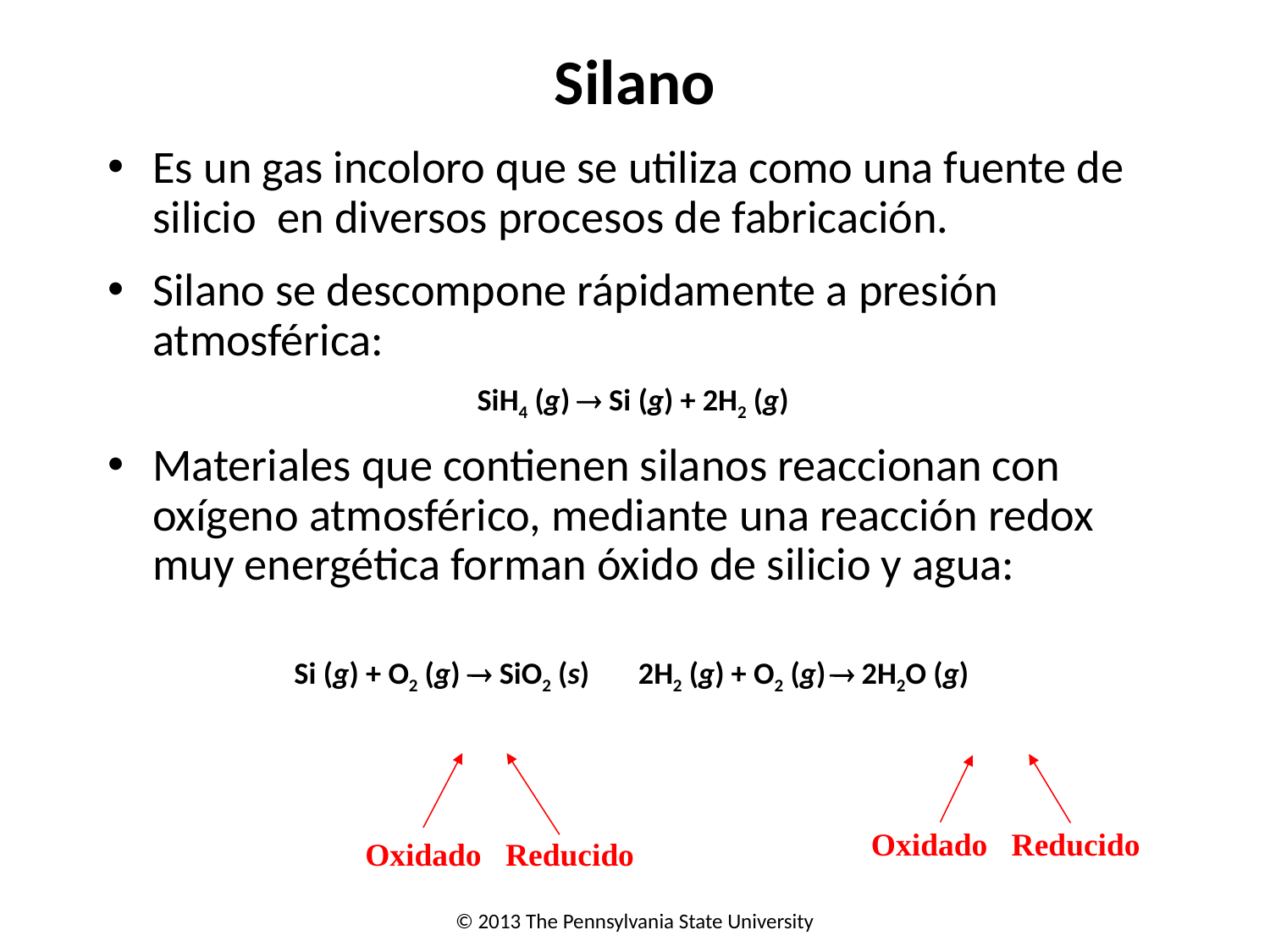

# Silano
Es un gas incoloro que se utiliza como una fuente de silicio  en diversos procesos de fabricación.
Silano se descompone rápidamente a presión atmosférica:
SiH4 (g) → Si (g) + 2H2 (g)
Materiales que contienen silanos reaccionan con oxígeno atmosférico, mediante una reacción redox muy energética forman óxido de silicio y agua:

Si (g) + O2 (g) → SiO2 (s)       2H2 (g) + O2 (g) → 2H2O (g)

Oxidado   Reducido
Oxidado   Reducido